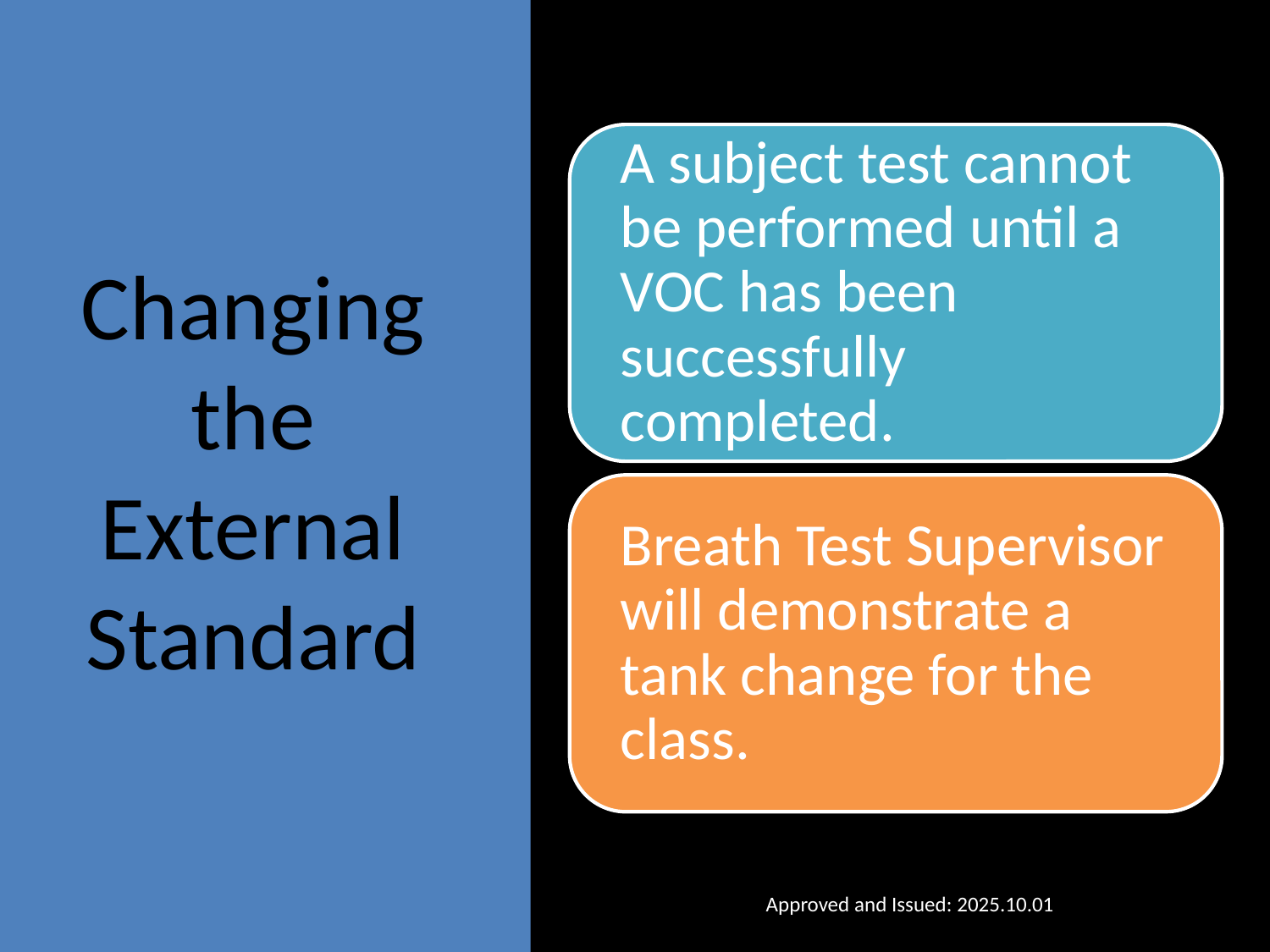

# Changing the External Standard
A subject test cannot be performed until a VOC has been successfully completed.
Breath Test Supervisor will demonstrate a tank change for the class.
Approved and Issued: 2025.10.01